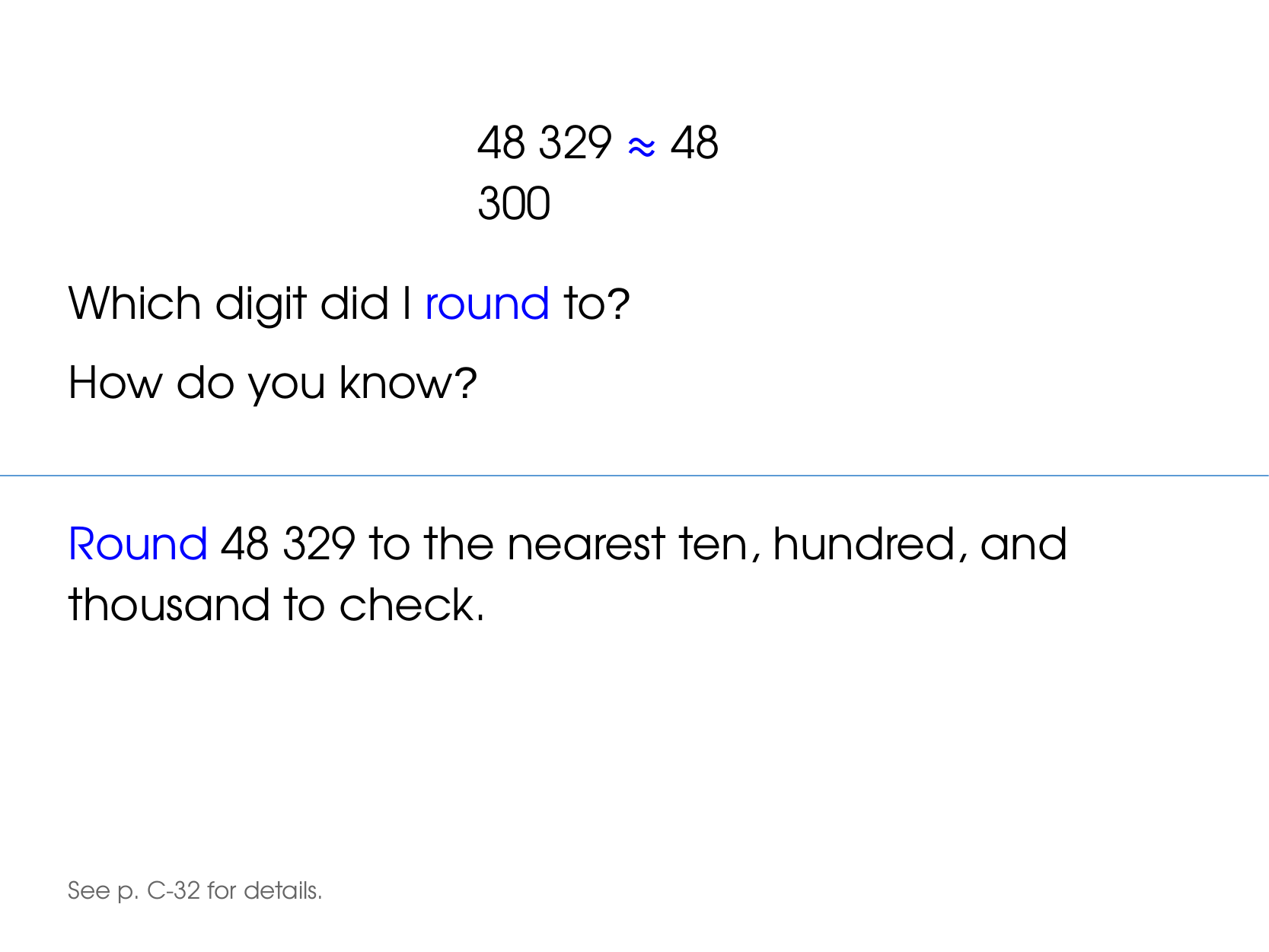

48 329 ≈ 48 300
Which digit did I round to?
How do you know?
Round 48 329 to the nearest ten, hundred, and thousand to check.
See p. C-32 for details.